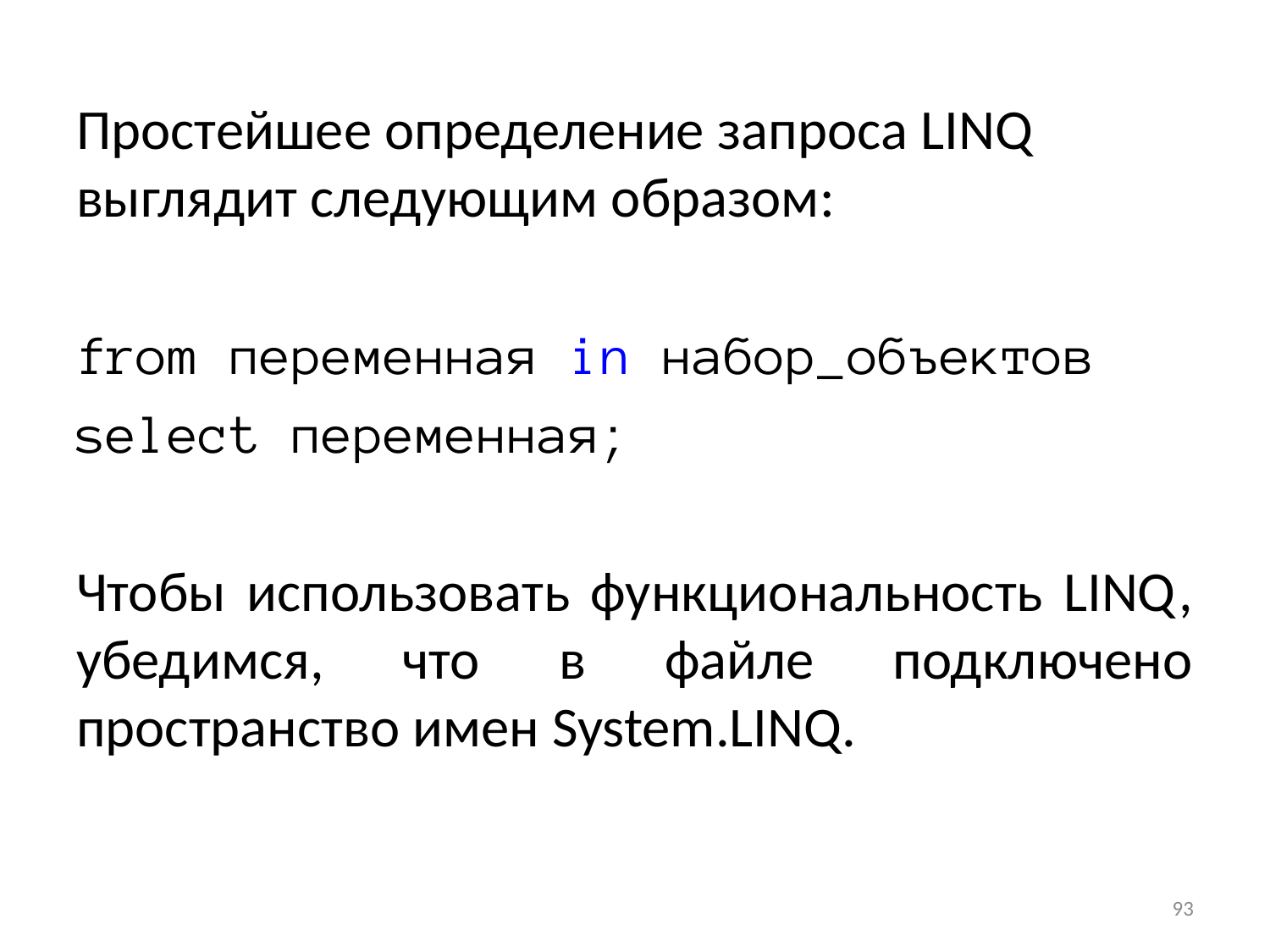

Простейшее определение запроса LINQ выглядит следующим образом:

from переменная in набор_объектов
select переменная;

Чтобы использовать функциональность LINQ, убедимся, что в файле подключено пространство имен System.LINQ.
93